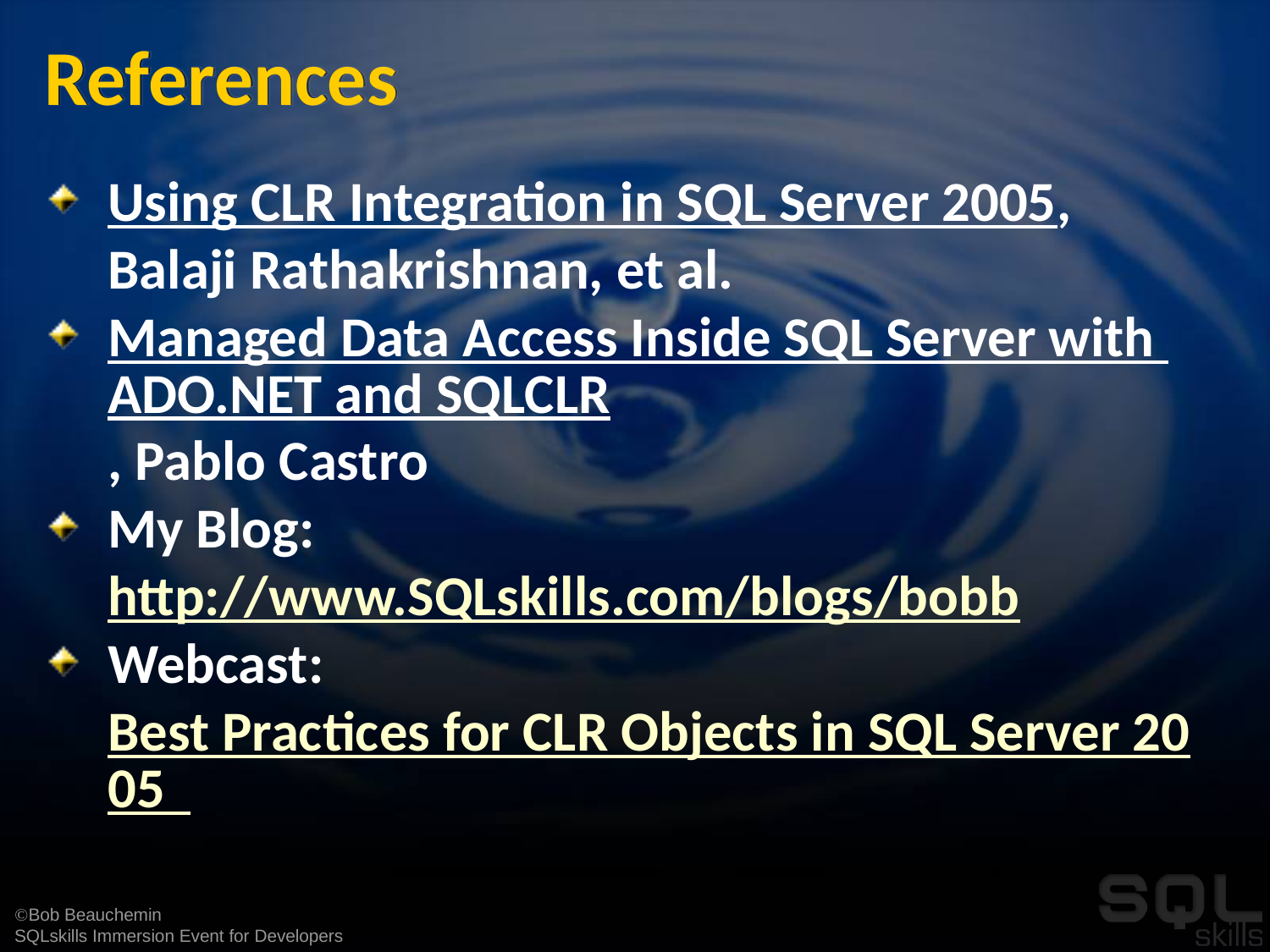

# References
Using CLR Integration in SQL Server 2005, Balaji Rathakrishnan, et al.
Managed Data Access Inside SQL Server with ADO.NET and SQLCLR, Pablo Castro
My Blog: http://www.SQLskills.com/blogs/bobb
Webcast: Best Practices for CLR Objects in SQL Server 2005